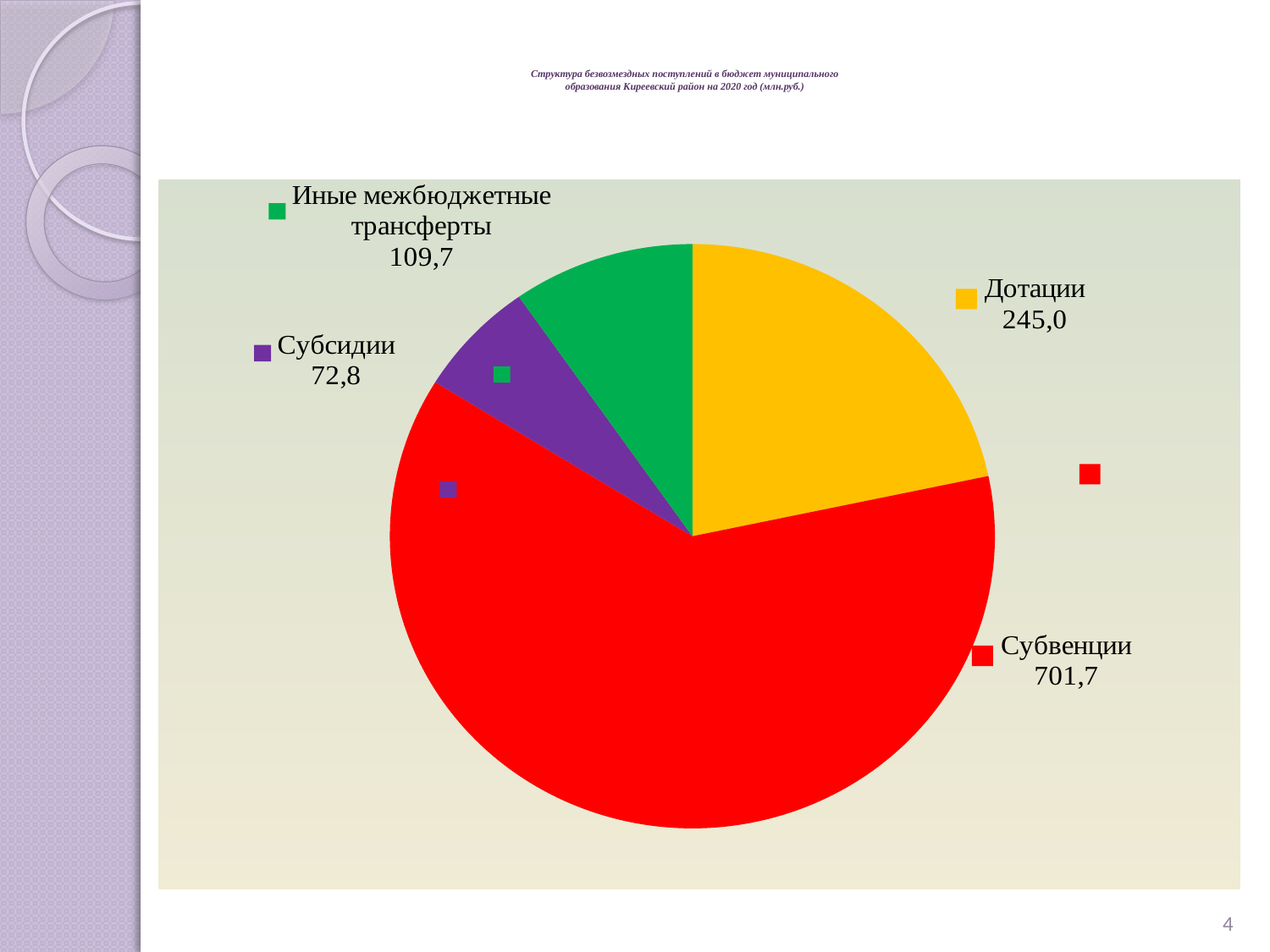

# Структура безвозмездных поступлений в бюджет муниципального образования Киреевский район на 2020 год (млн.руб.)

### Chart

| Category | Столбец1 |
|---|---|
| Дотации | 245.0 |
| Субвенции | 701.7 |
| Субсидии | 72.8 |
| Иные межбюджетные трансферты | 109.7 |
4